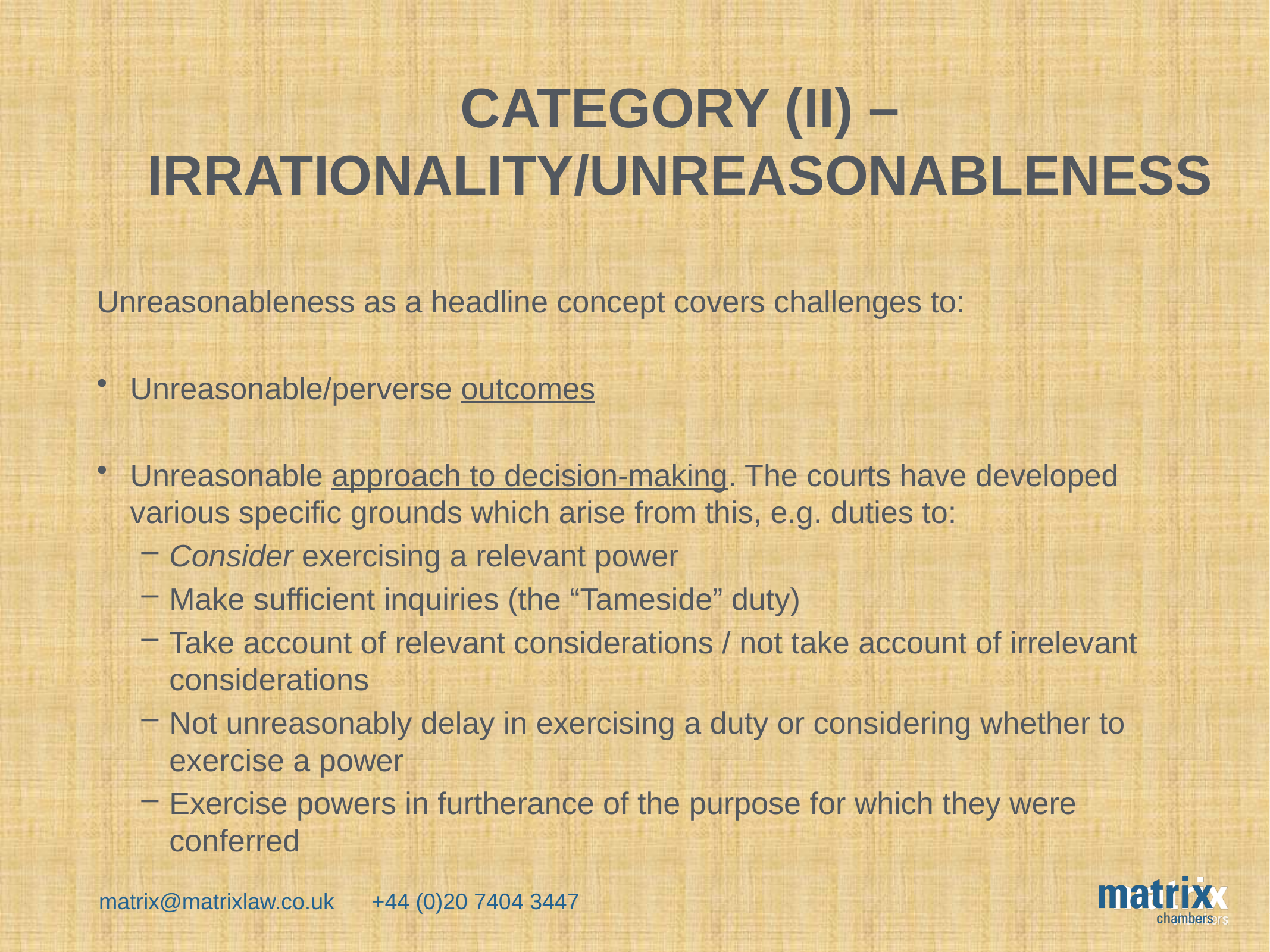

# CATEGORY (II) – IRRATIONALITy/UNREASONABLENESS

Unreasonableness as a headline concept covers challenges to:

Unreasonable/perverse outcomes

Unreasonable approach to decision-making. The courts have developed various specific grounds which arise from this, e.g. duties to:
Consider exercising a relevant power
Make sufficient inquiries (the “Tameside” duty)
Take account of relevant considerations / not take account of irrelevant considerations
Not unreasonably delay in exercising a duty or considering whether to exercise a power
Exercise powers in furtherance of the purpose for which they were conferred